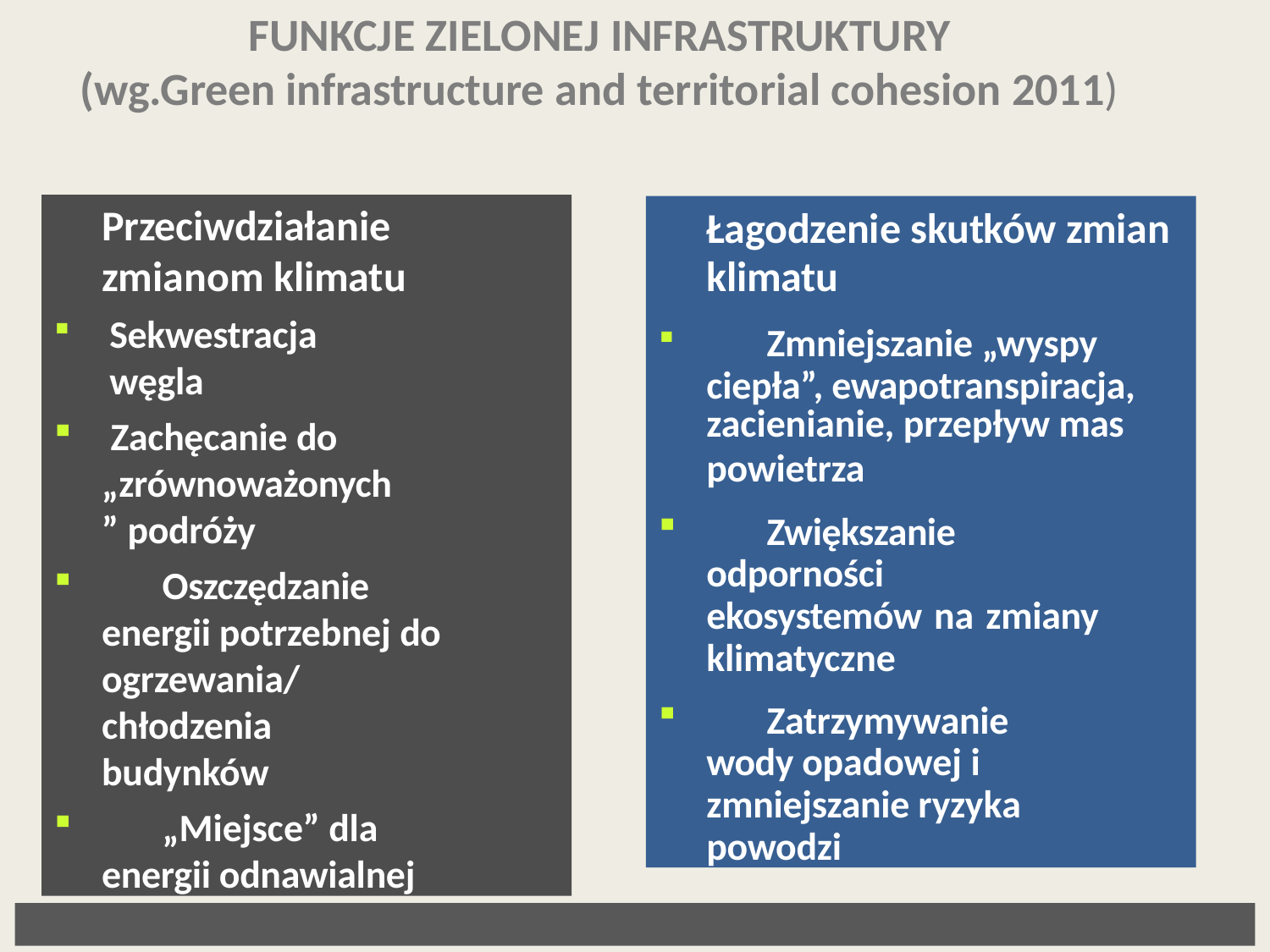

# FUNKCJE ZIELONEJ INFRASTRUKTURY
(wg.Green infrastructure and territorial cohesion 2011)
Przeciwdziałanie zmianom klimatu
Sekwestracja węgla
Zachęcanie do
„zrównoważonych” podróży
	Oszczędzanie energii potrzebnej do
ogrzewania/chłodzenia
budynków
	„Miejsce” dla energii odnawialnej
Łagodzenie skutków zmian klimatu
	Zmniejszanie „wyspy ciepła”, ewapotranspiracja,
zacienianie, przepływ mas
powietrza
	Zwiększanie odporności ekosystemów na zmiany klimatyczne
	Zatrzymywanie wody opadowej i zmniejszanie ryzyka powodzi